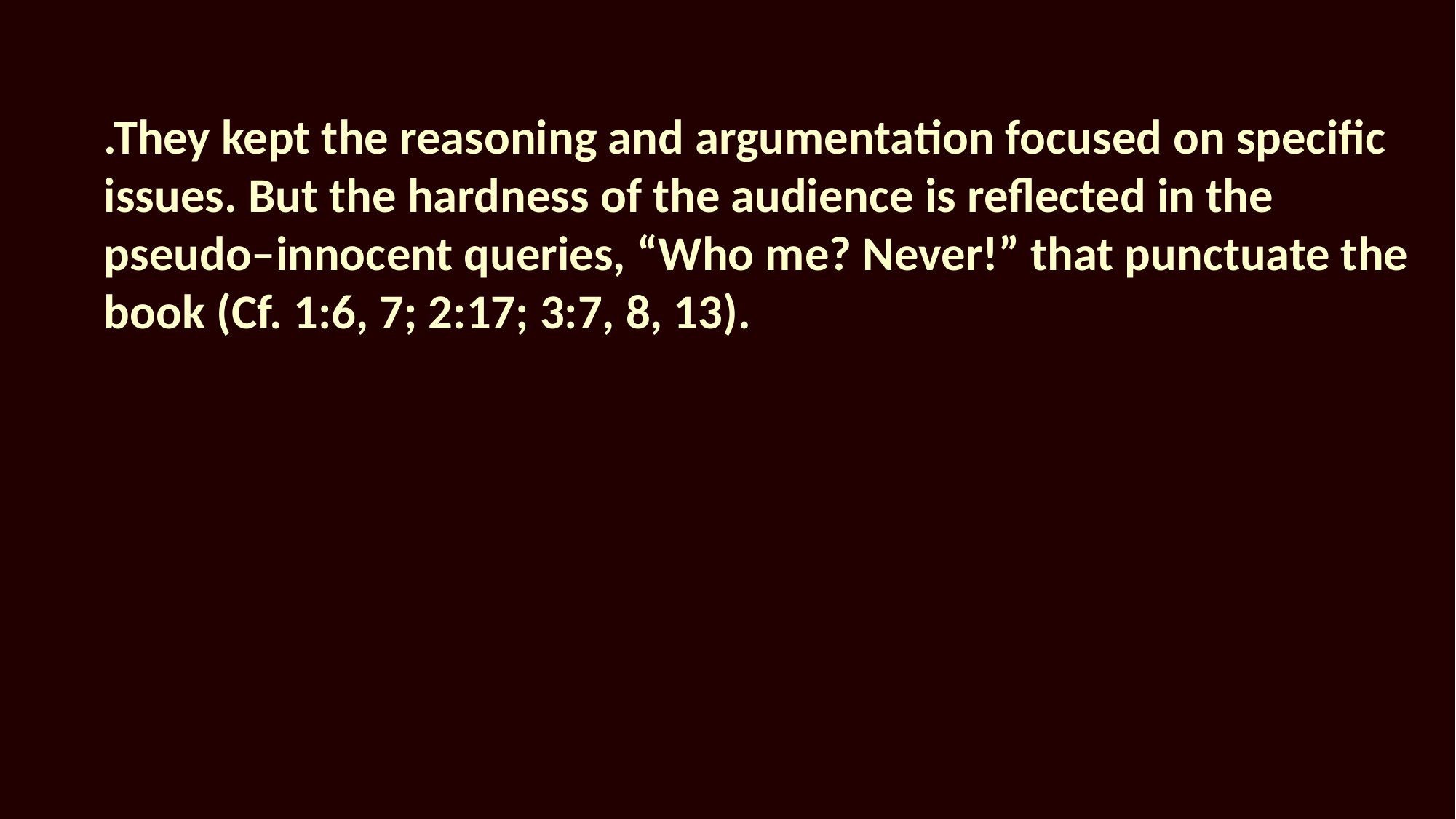

.They kept the reasoning and argumentation focused on specific issues. But the hardness of the audience is reflected in the pseudo–innocent queries, “Who me? Never!” that punctuate the book (Cf. 1:6, 7; 2:17; 3:7, 8, 13).